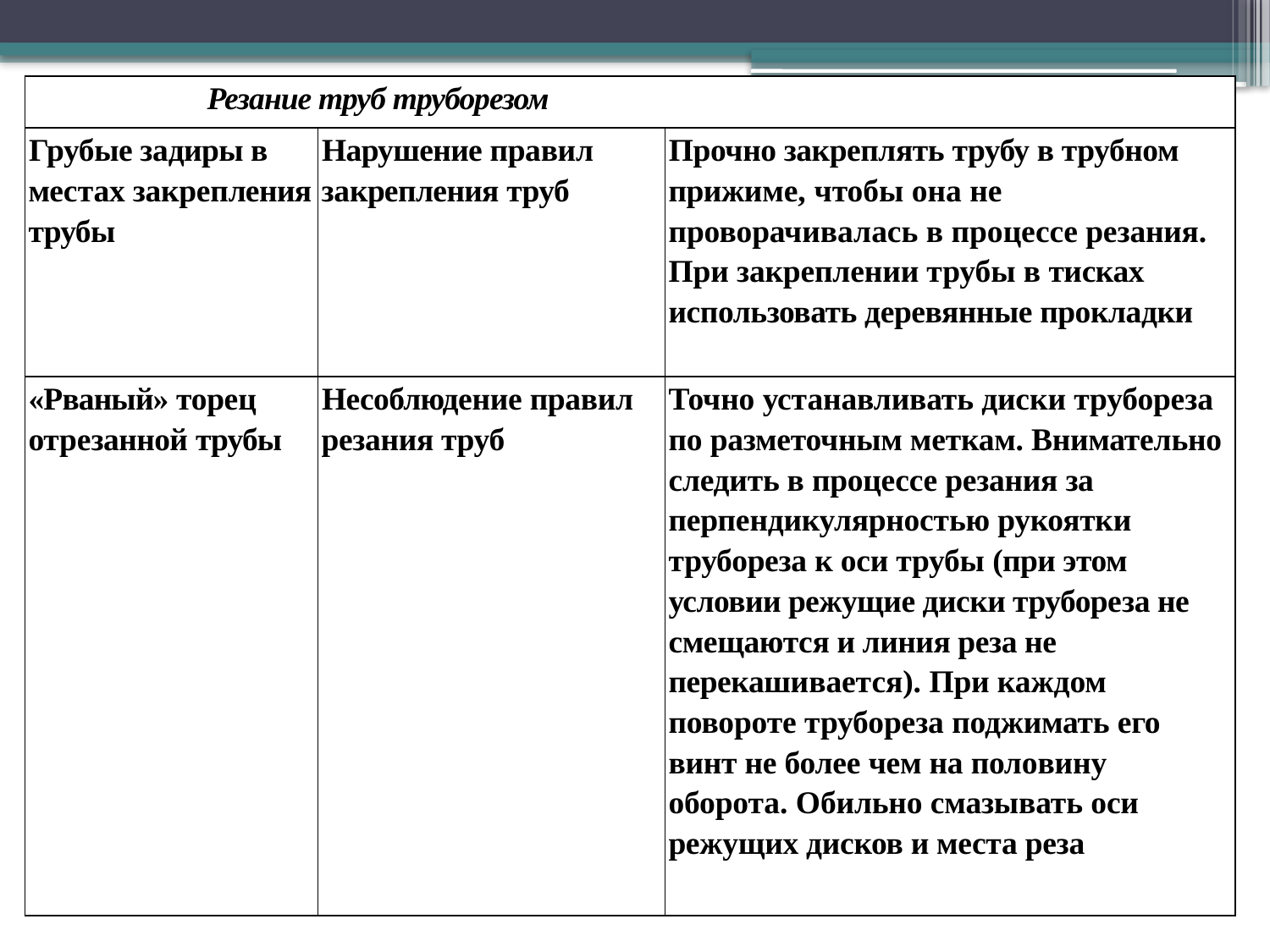

# Продолжение 6 вопроса
| Резание труб труборезом |  |  |
| --- | --- | --- |
| Грубые задиры в местах закрепления трубы | Нарушение правил закрепления труб | Прочно закреплять трубу в трубном прижиме, чтобы она не проворачивалась в процессе резания. При закреплении трубы в тисках использовать деревянные прокладки |
| «Рваный» торец отрезанной трубы | Несоблюдение правил резания труб | Точно устанавливать диски трубореза по разметочным меткам. Внимательно следить в процессе резания за перпендикулярностью рукоятки трубореза к оси трубы (при этом условии режущие диски трубореза не смещаются и линия реза не перекашивается). При каждом повороте трубореза поджимать его винт не более чем на половину оборота. Обильно смазывать оси режущих дисков и места реза |